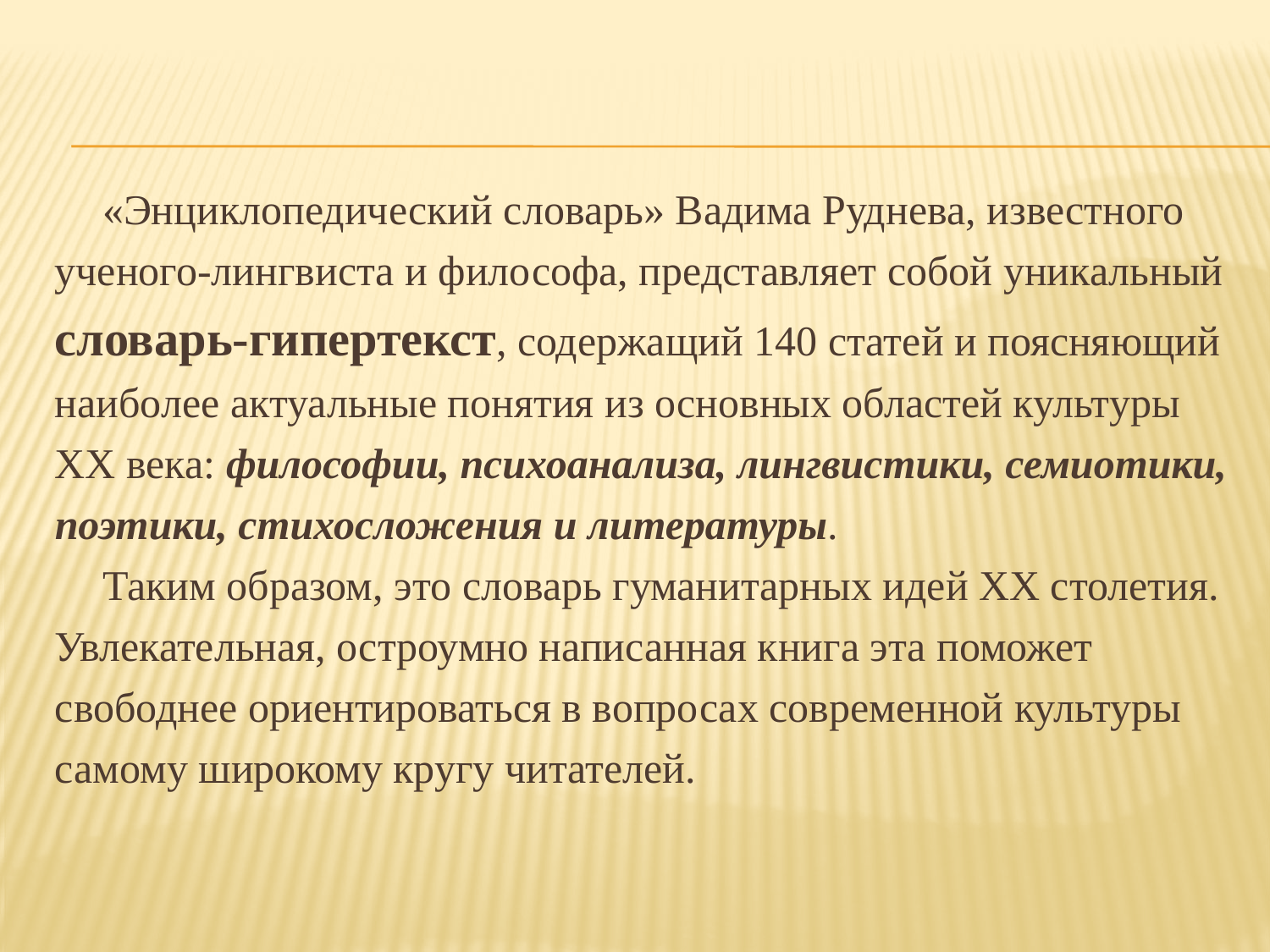

#
«Энциклопедический словарь» Вадима Руднева, известного ученого-лингвиста и философа, представляет собой уникальный словарь-гипертекст, содержащий 140 статей и поясняющий наиболее актуальные понятия из основных областей культуры XX века: философии, психоанализа, лингвистики, семиотики, поэтики, стихосложения и литературы.
Таким образом, это словарь гуманитарных идей XX столетия. Увлекательная, остроумно написанная книга эта поможет свободнее ориентироваться в вопросах современной культуры самому широкому кругу читателей.